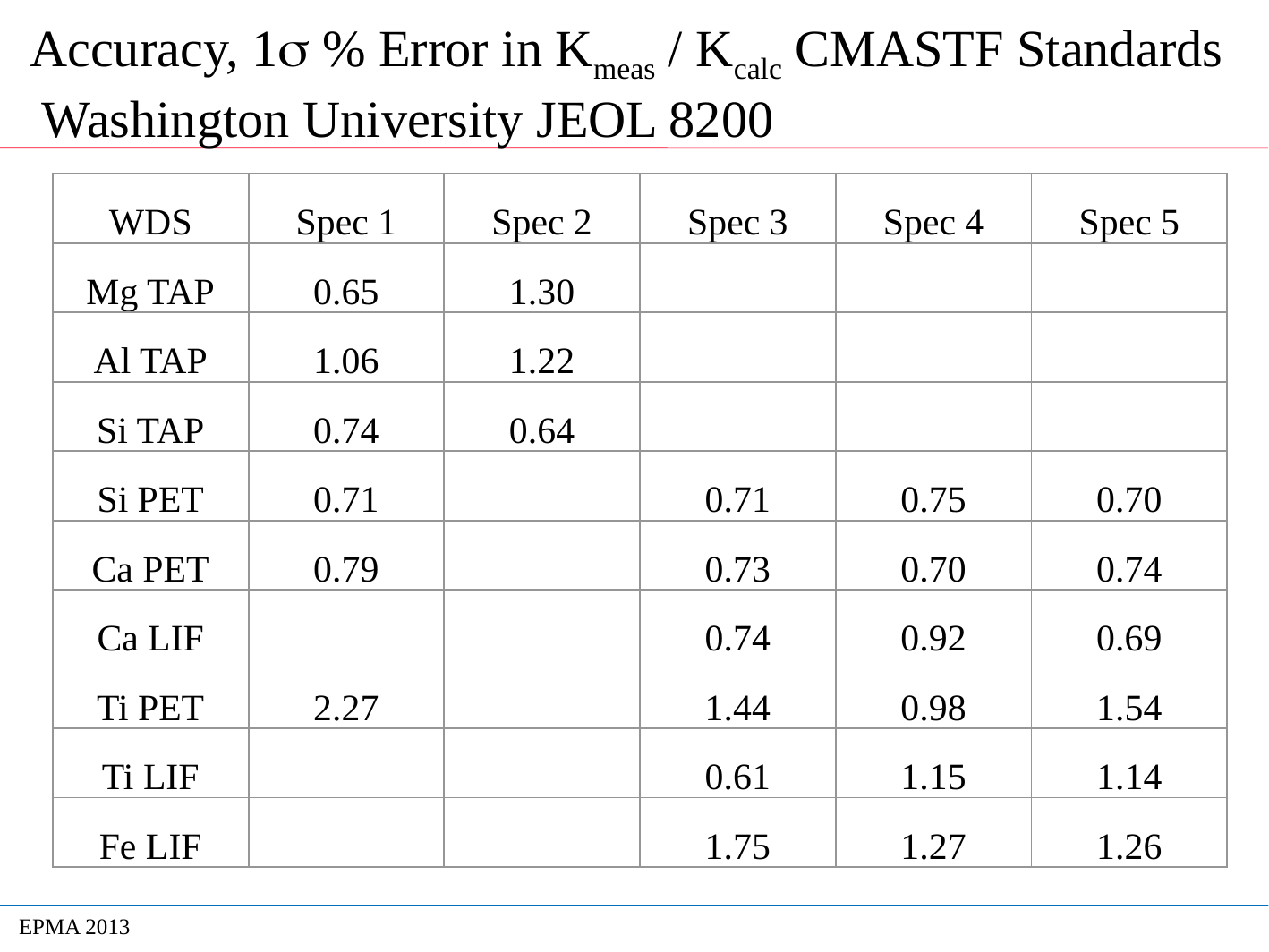

# Accuracy, 1σ % Error in Kmeas / Kcalc CMASTF Standards  Washington University JEOL 8200
| WDS | Spec 1 | Spec 2 | Spec 3 | Spec 4 | Spec 5 |
| --- | --- | --- | --- | --- | --- |
| Mg TAP | 0.65 | 1.30 |  |  |  |
| Al TAP | 1.06 | 1.22 |  |  |  |
| Si TAP | 0.74 | 0.64 |  |  |  |
| Si PET | 0.71 |  | 0.71 | 0.75 | 0.70 |
| Ca PET | 0.79 |  | 0.73 | 0.70 | 0.74 |
| Ca LIF |  |  | 0.74 | 0.92 | 0.69 |
| Ti PET | 2.27 |  | 1.44 | 0.98 | 1.54 |
| Ti LIF |  |  | 0.61 | 1.15 | 1.14 |
| Fe LIF |  |  | 1.75 | 1.27 | 1.26 |
EPMA 2013